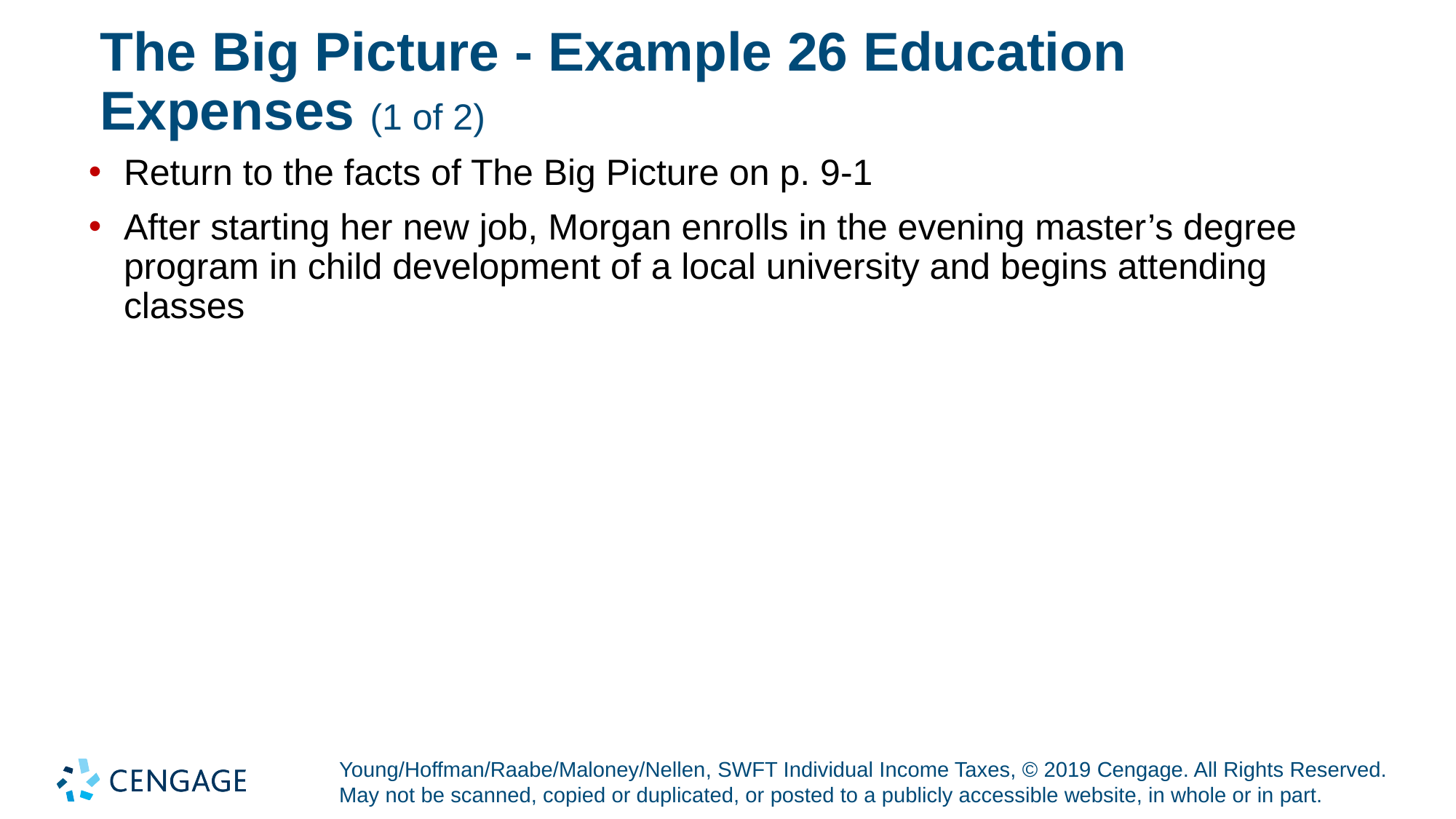

# The Big Picture - Example 26 Education Expenses (1 of 2)
Return to the facts of The Big Picture on p. 9-1
After starting her new job, Morgan enrolls in the evening master’s degree program in child development of a local university and begins attending classes